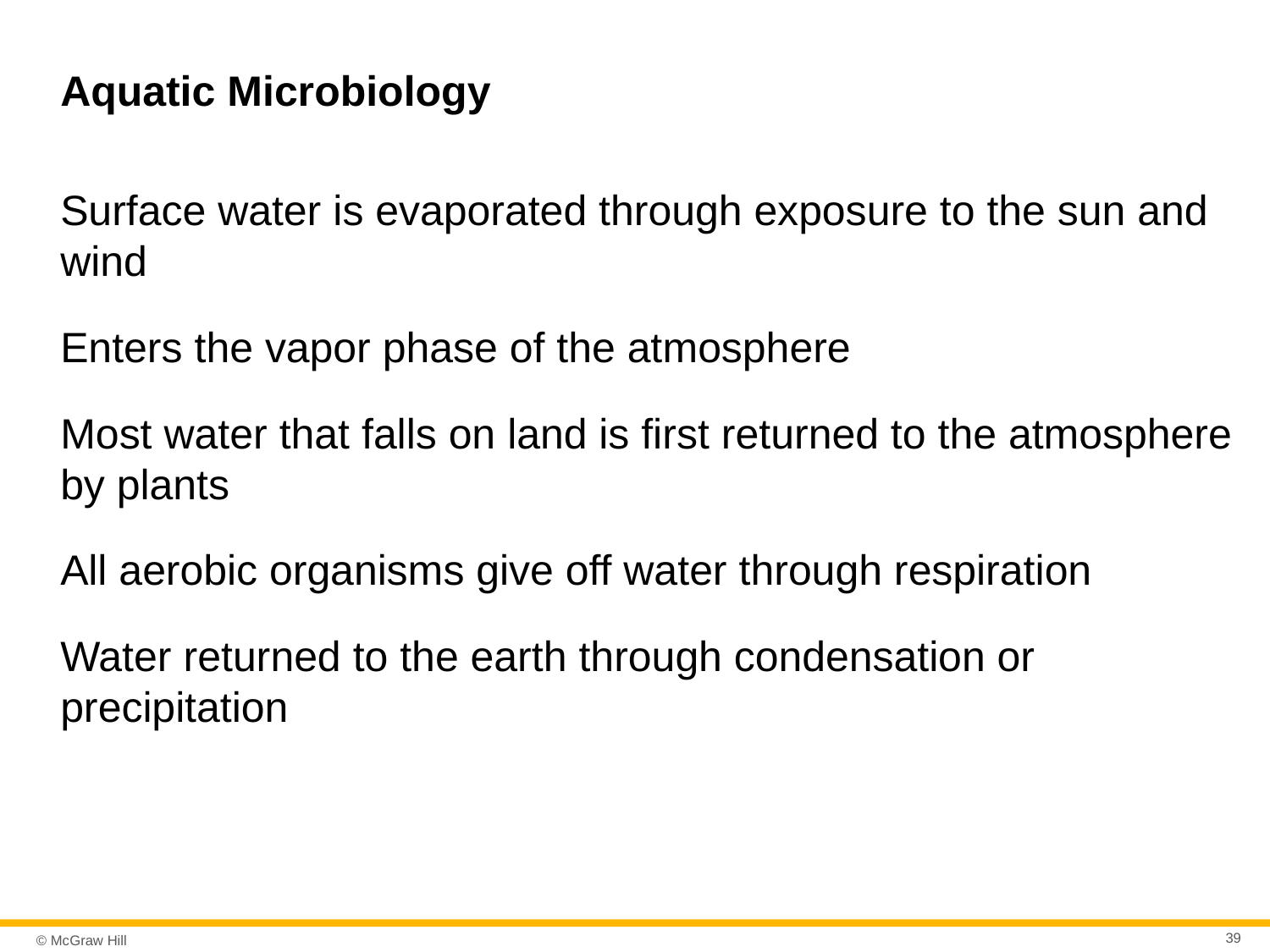

# Aquatic Microbiology
Surface water is evaporated through exposure to the sun and wind
Enters the vapor phase of the atmosphere
Most water that falls on land is first returned to the atmosphere by plants
All aerobic organisms give off water through respiration
Water returned to the earth through condensation or precipitation